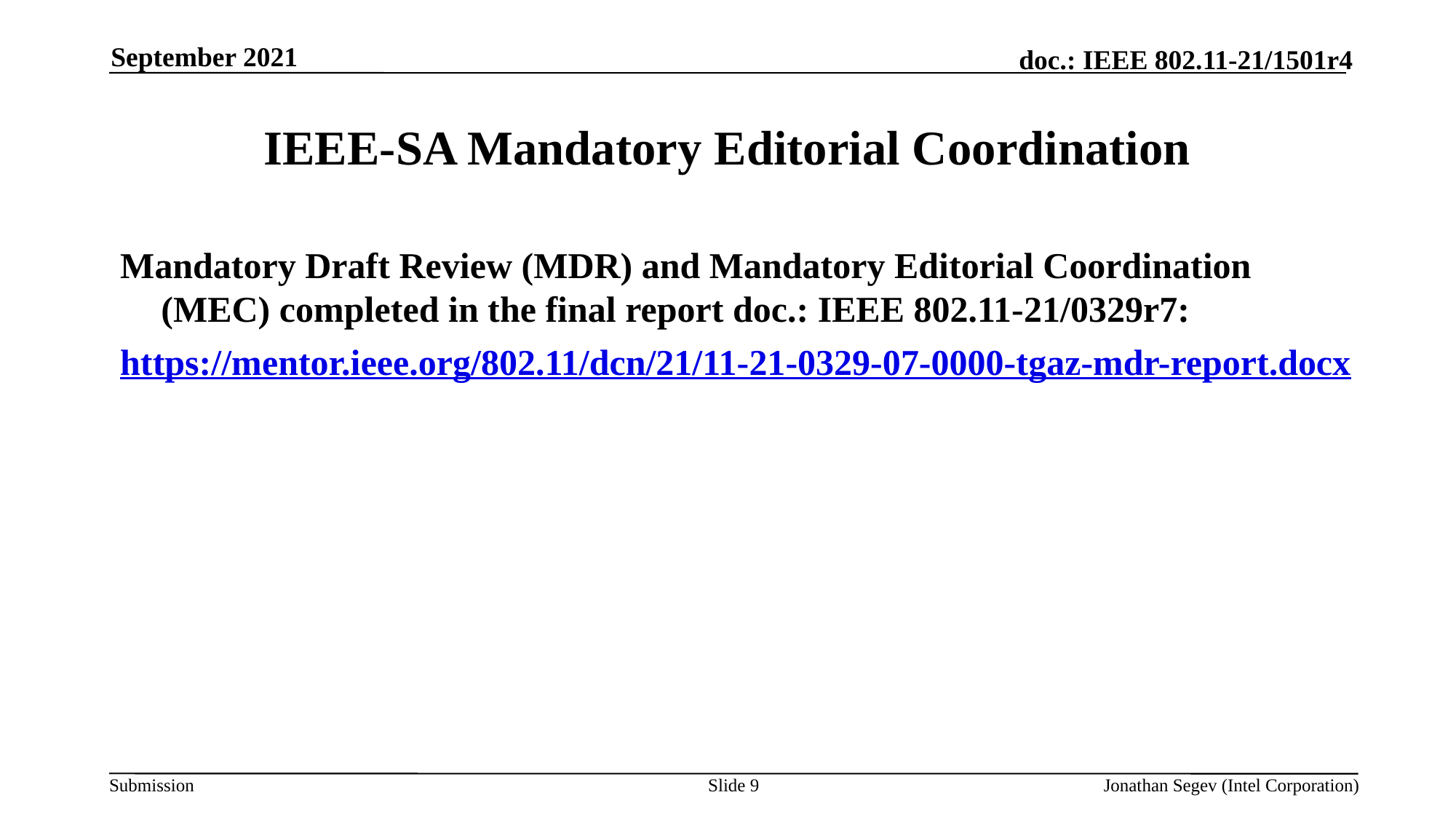

September 2021
# IEEE-SA Mandatory Editorial Coordination
Mandatory Draft Review (MDR) and Mandatory Editorial Coordination (MEC) completed in the final report doc.: IEEE 802.11-21/0329r7:
https://mentor.ieee.org/802.11/dcn/21/11-21-0329-07-0000-tgaz-mdr-report.docx

Slide 9
Jonathan Segev (Intel Corporation)